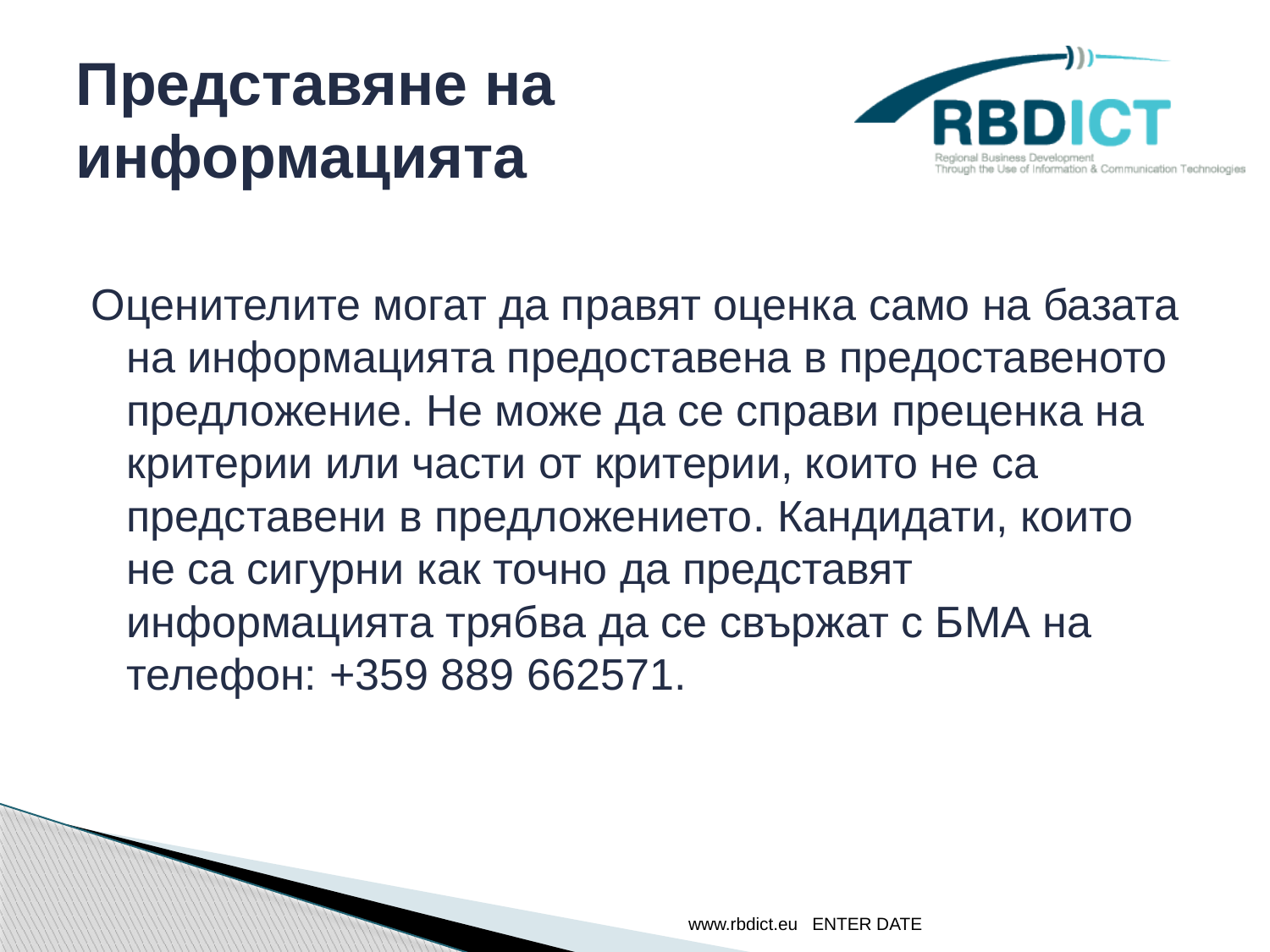

# Представяне на информацията

Оценителите могат да правят оценка само на базата на информацията предоставена в предоставеното предложение. Не може да се справи преценка на критерии или части от критерии, които не са представени в предложението. Кандидати, които не са сигурни как точно да представят информацията трябва да се свържат с БМА на телефон: +359 889 662571.
www.rbdict.eu   ENTER DATE